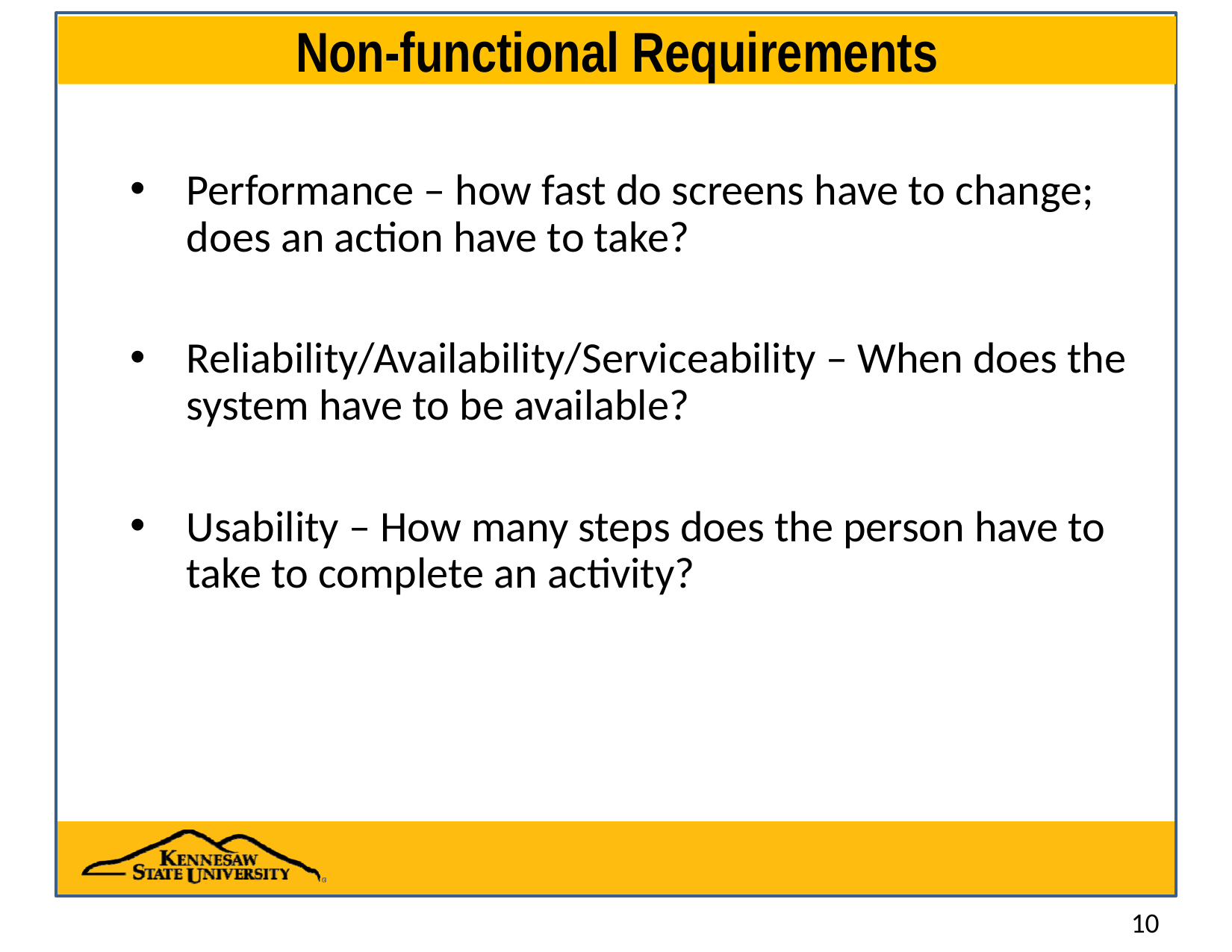

# Non-functional Requirements
Performance – how fast do screens have to change; does an action have to take?

Reliability/Availability/Serviceability – When does the system have to be available?

Usability – How many steps does the person have to take to complete an activity?